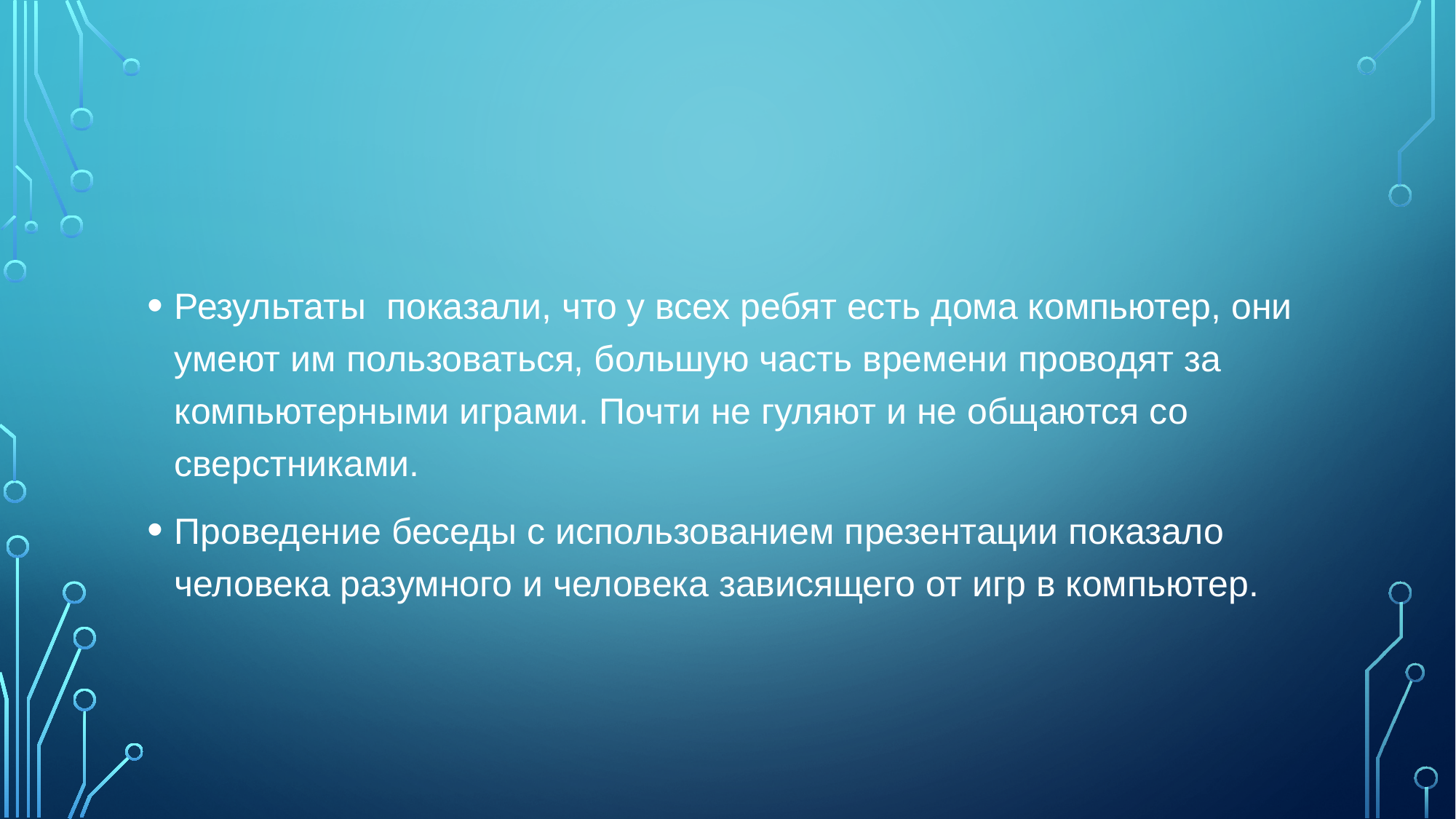

#
Результаты  показали, что у всех ребят есть дома компьютер, они умеют им пользоваться, большую часть времени проводят за компьютерными играми. Почти не гуляют и не общаются со сверстниками.
Проведение беседы с использованием презентации показало человека разумного и человека зависящего от игр в компьютер.